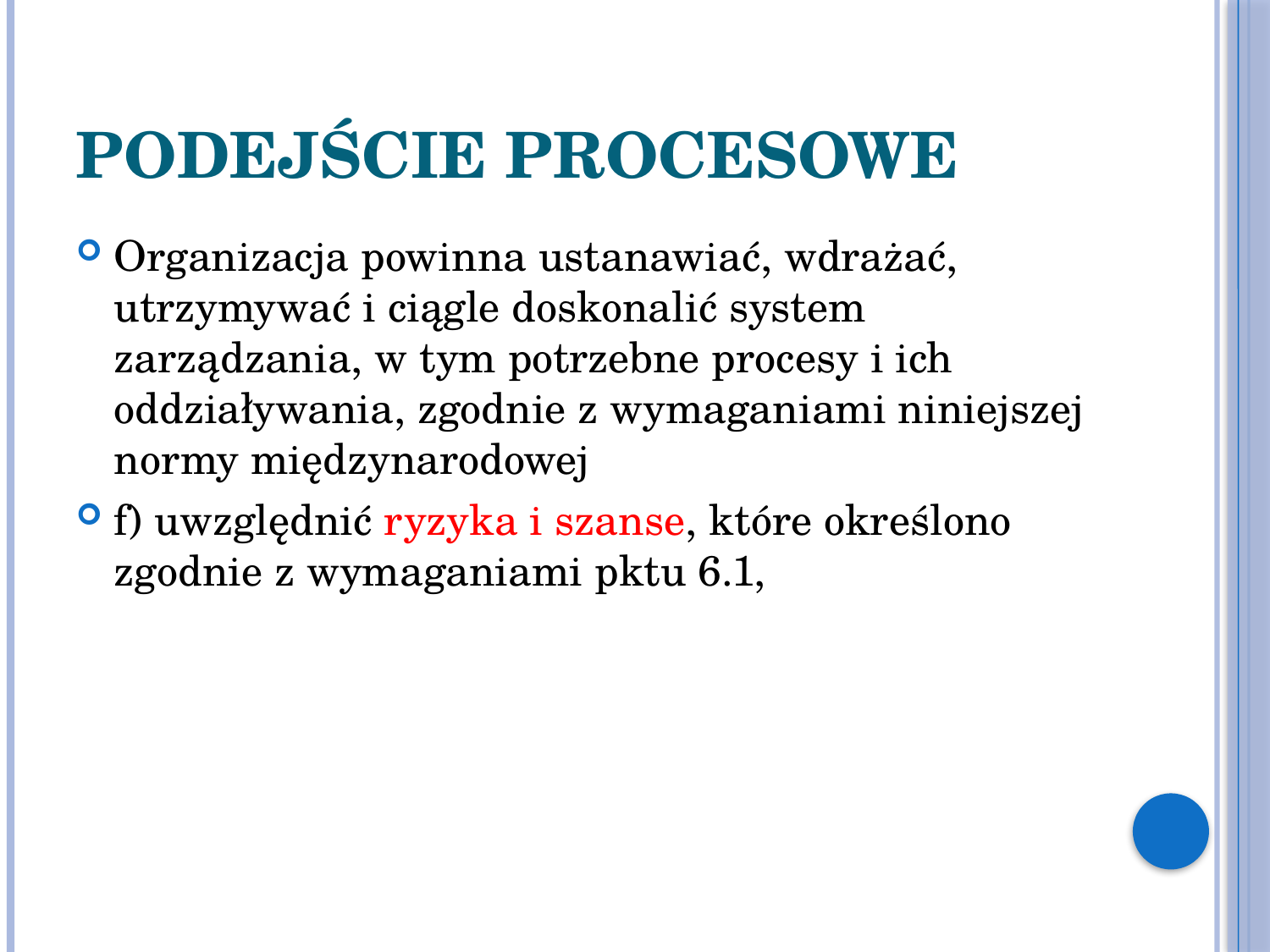

# Podejście procesowe
Organizacja powinna ustanawiać, wdrażać, utrzymywać i ciągle doskonalić system  zarządzania, w tym potrzebne procesy i ich oddziaływania, zgodnie z wymaganiami niniejszej normy międzynarodowej
f) uwzględnić ryzyka i szanse, które określono zgodnie z wymaganiami pktu 6.1,